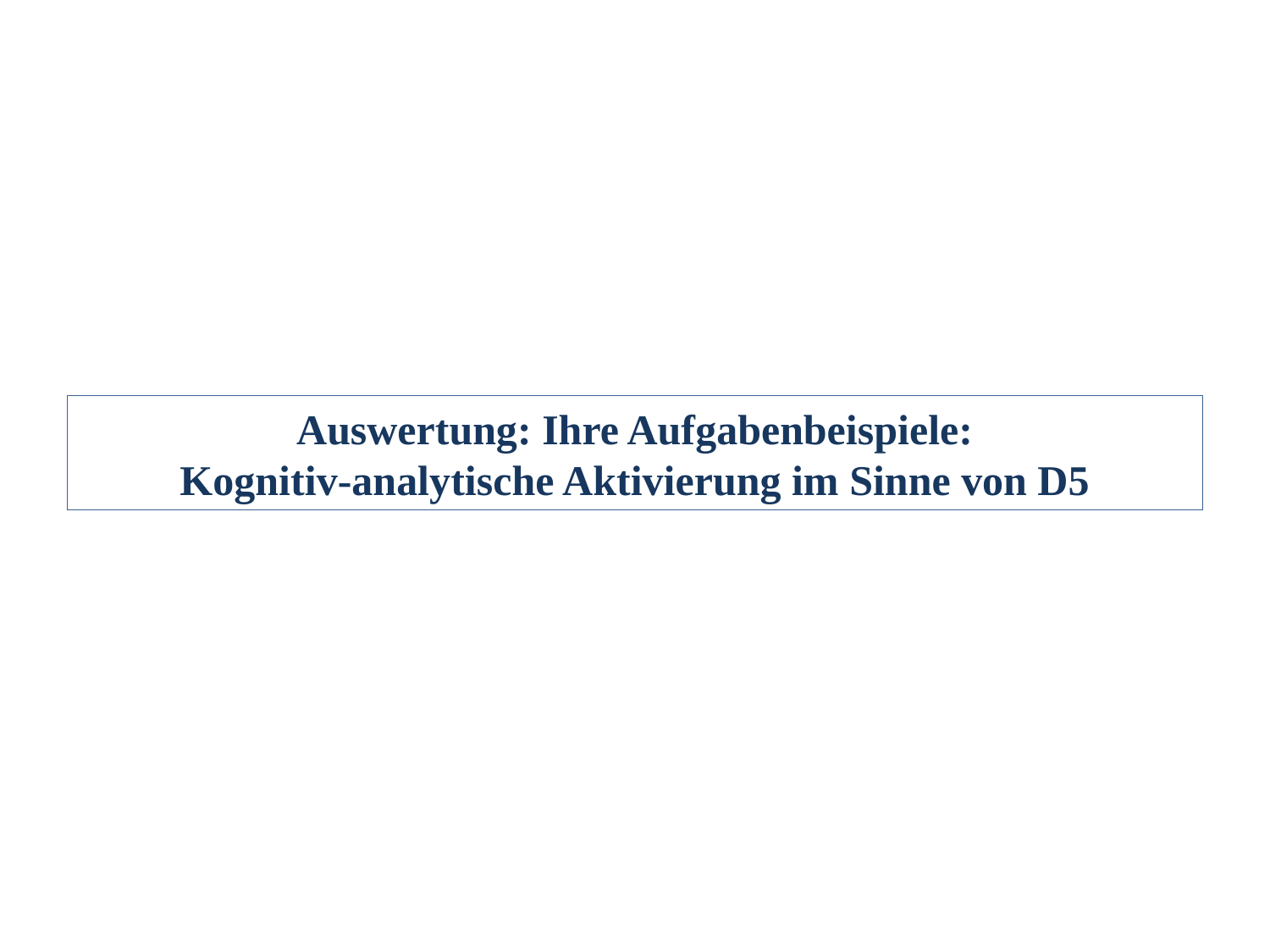

Auswertung: Ihre Aufgabenbeispiele:
Kognitiv-analytische Aktivierung im Sinne von D5